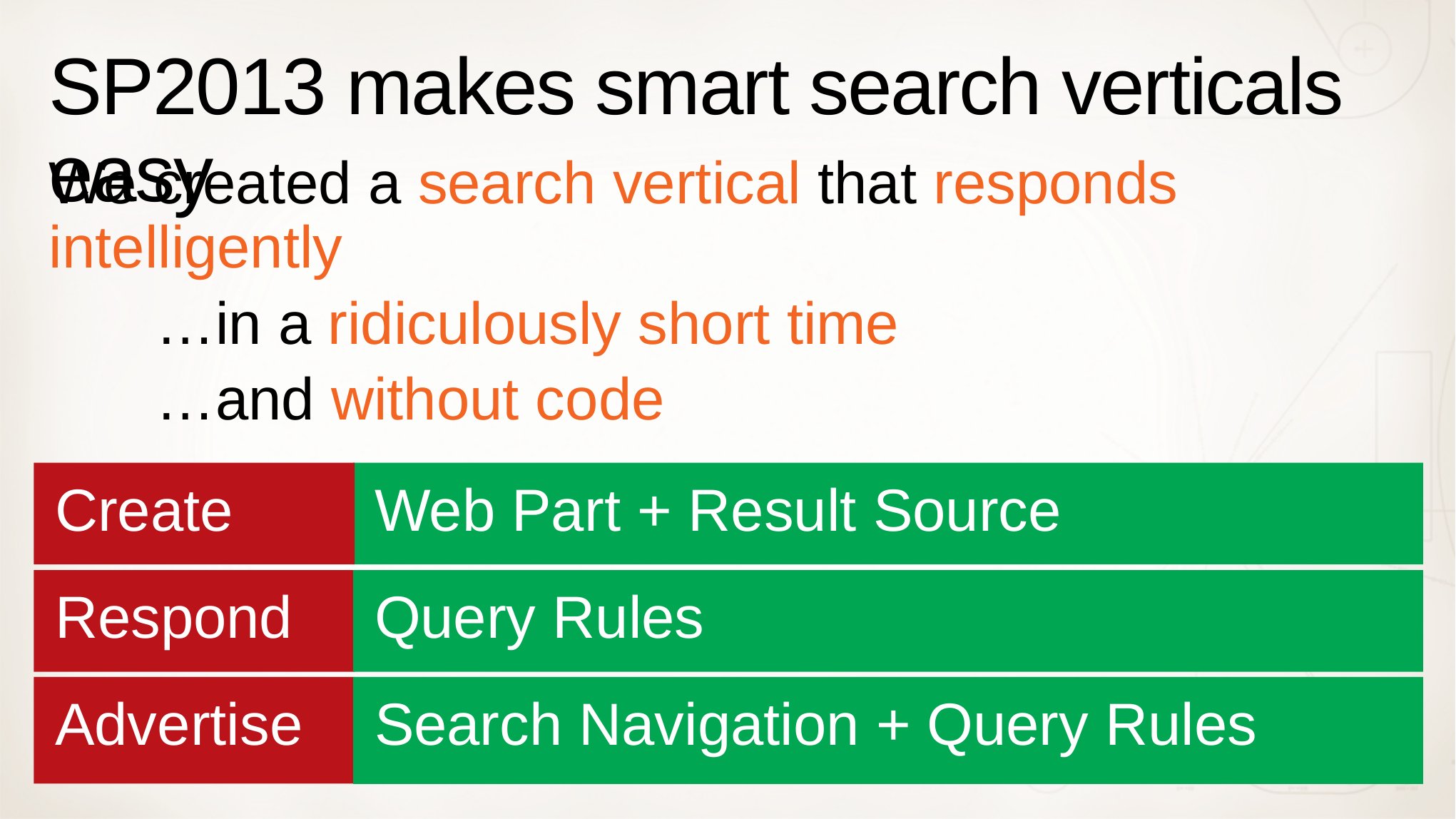

# SP2013 makes smart search verticals easy
We created a search vertical that responds intelligently
	…in a ridiculously short time
	…and without code
Create
Web Part + Result Source
Respond
Query Rules
Advertise
Search Navigation + Query Rules